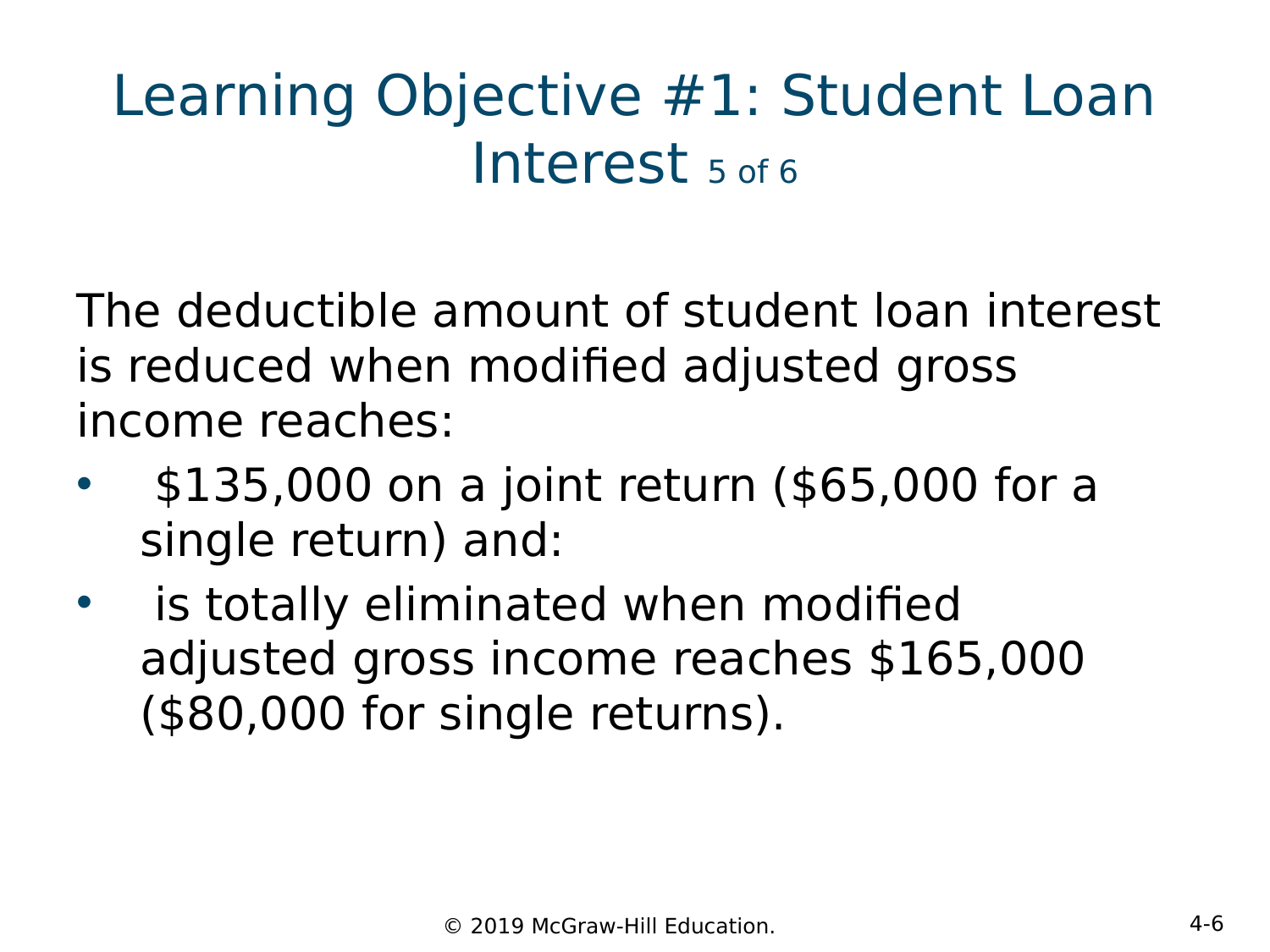

# Learning Objective #1: Student Loan Interest 5 of 6
The deductible amount of student loan interest is reduced when modified adjusted gross income reaches:
 $135,000 on a joint return ($65,000 for a single return) and:
 is totally eliminated when modified adjusted gross income reaches $165,000 ($80,000 for single returns).